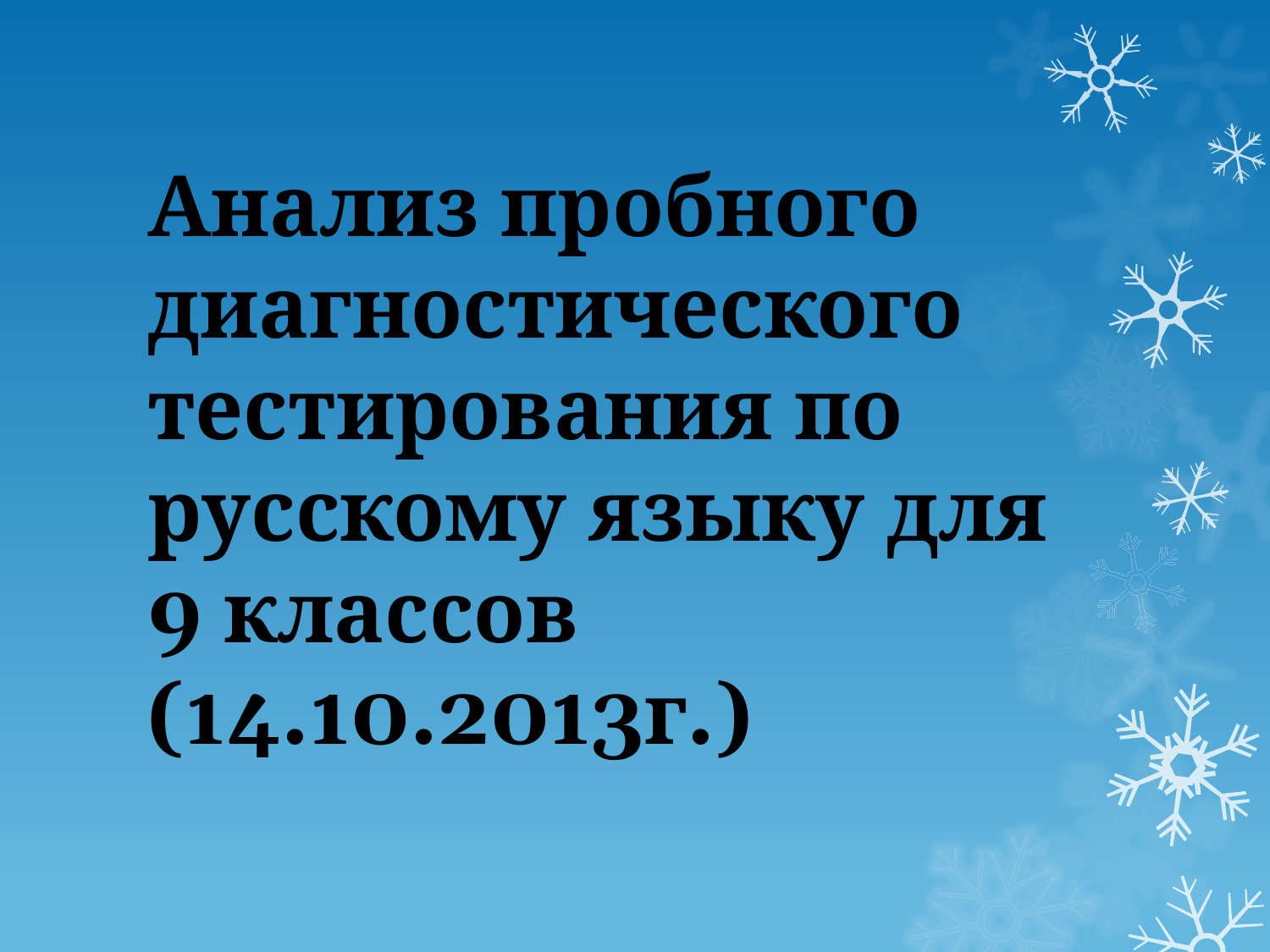

Анализ пробного диагностического тестирования по русскому языку для 9 классов (14.10.2013г.)